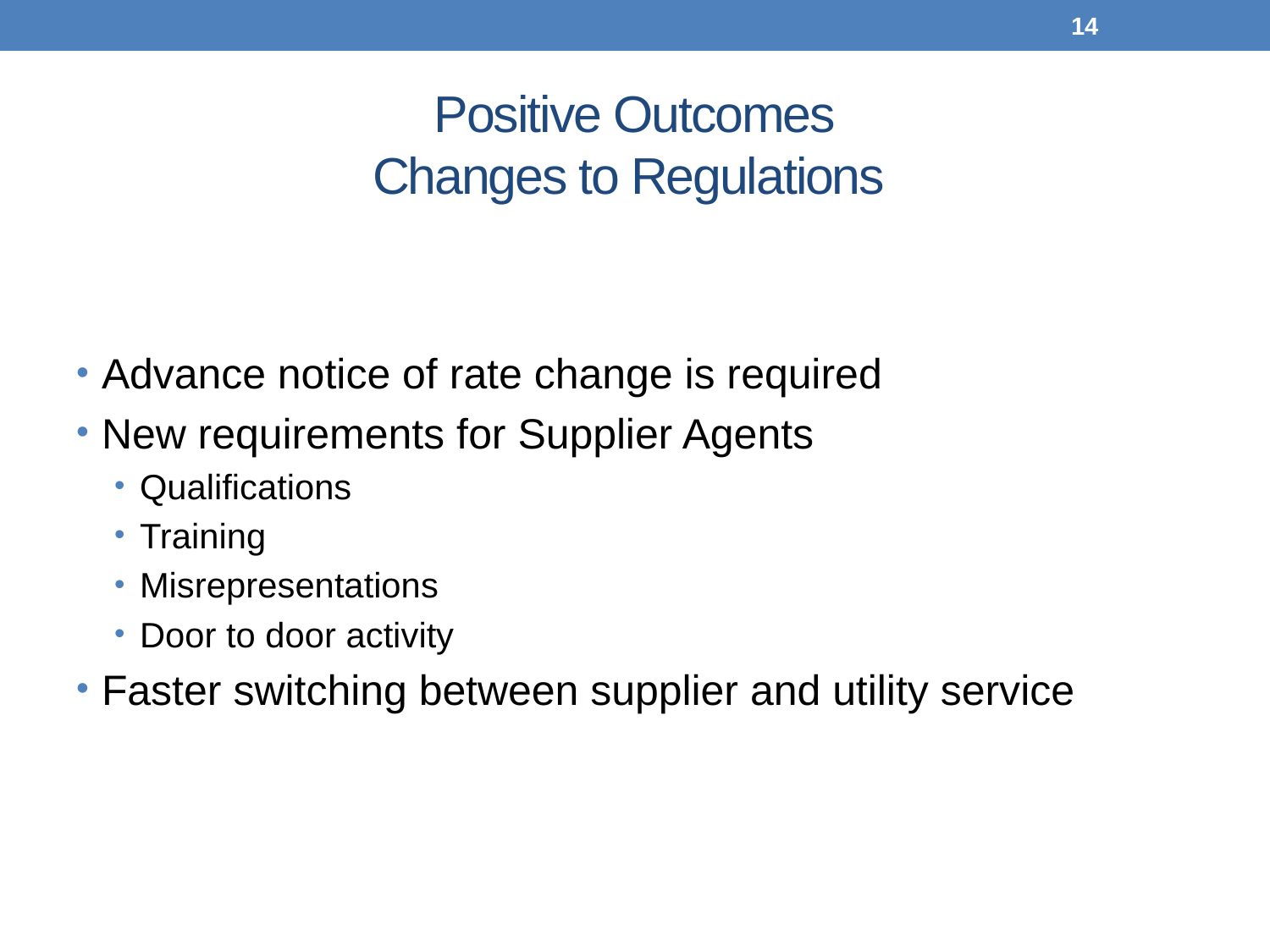

14
# Positive Outcomes Changes to Regulations

Advance notice of rate change is required
New requirements for Supplier Agents
Qualifications
Training
Misrepresentations
Door to door activity
Faster switching between supplier and utility service